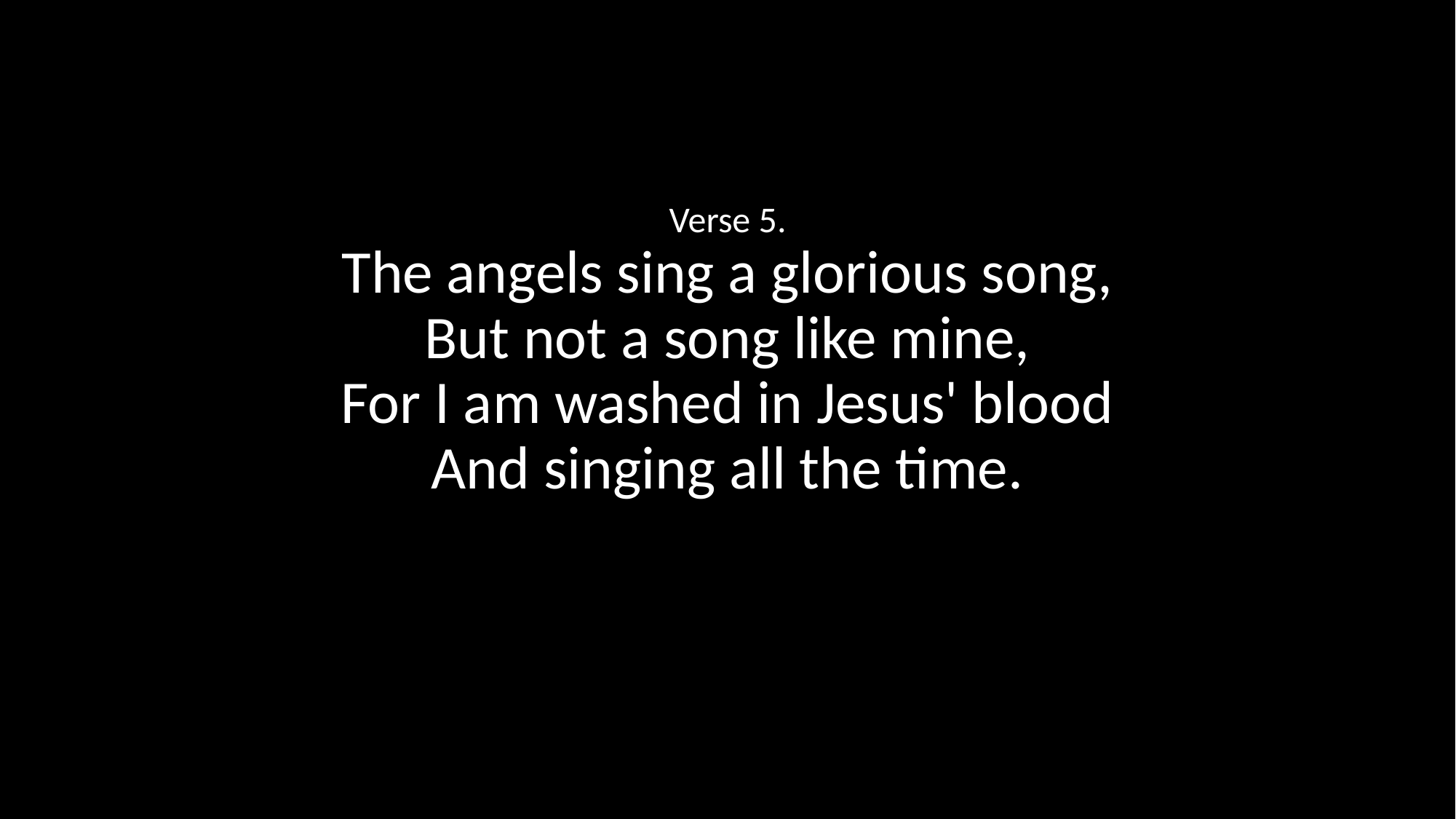

Verse 5.
The angels sing a glorious song,
But not a song like mine,
For I am washed in Jesus' blood
And singing all the time.